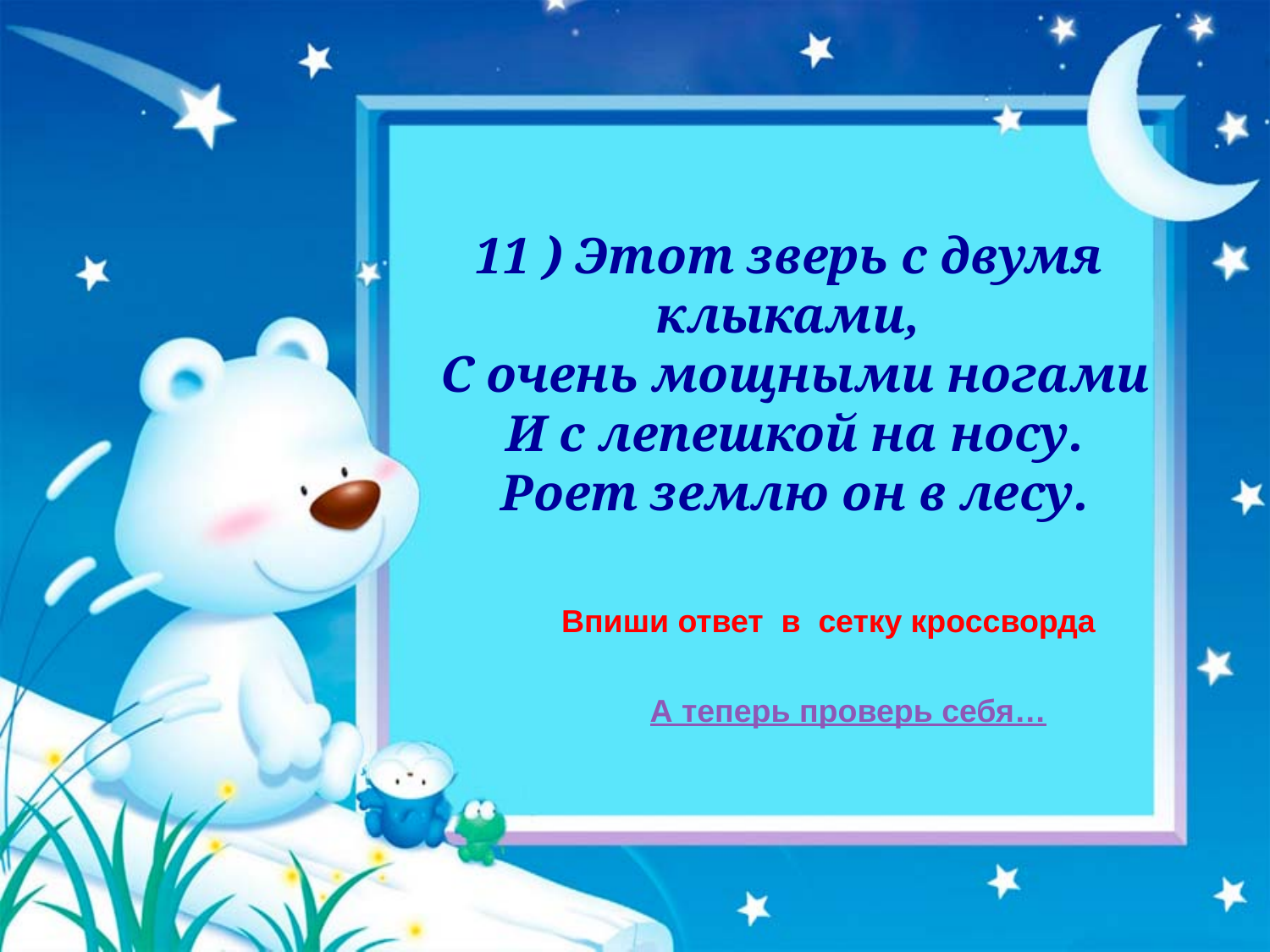

11 ) Этот зверь с двумя клыками,
 С очень мощными ногами
 И с лепешкой на носу.
 Роет землю он в лесу.

Впиши ответ  в  сетку кроссворда
А теперь проверь себя…